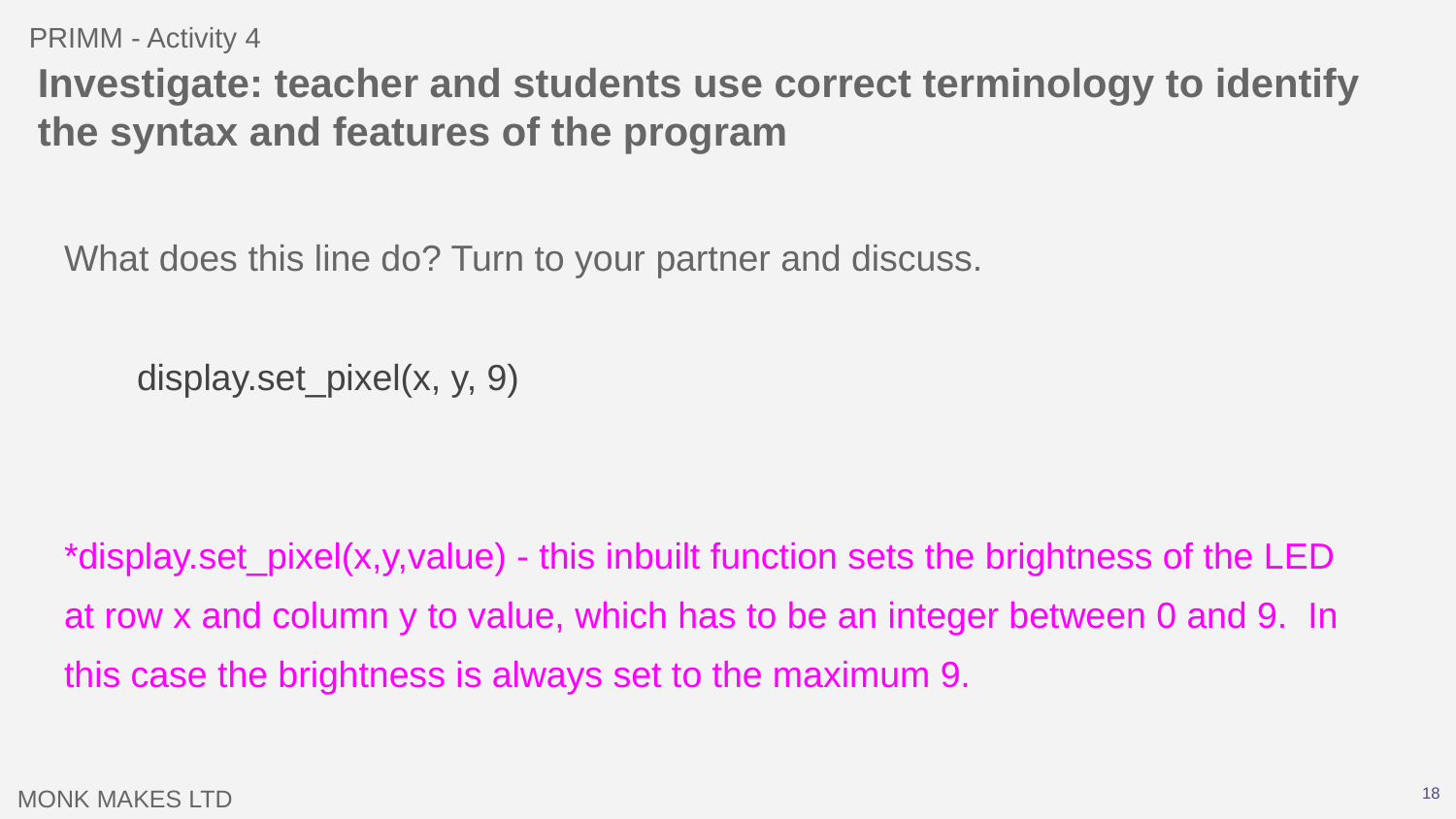

PRIMM - Activity 4
# Investigate: teacher and students use correct terminology to identify the syntax and features of the program
What does this line do? Turn to your partner and discuss.

display.set_pixel(x, y, 9)

*display.set_pixel(x,y,value) - this inbuilt function sets the brightness of the LED at row x and column y to value, which has to be an integer between 0 and 9.  In this case the brightness is always set to the maximum 9.

18